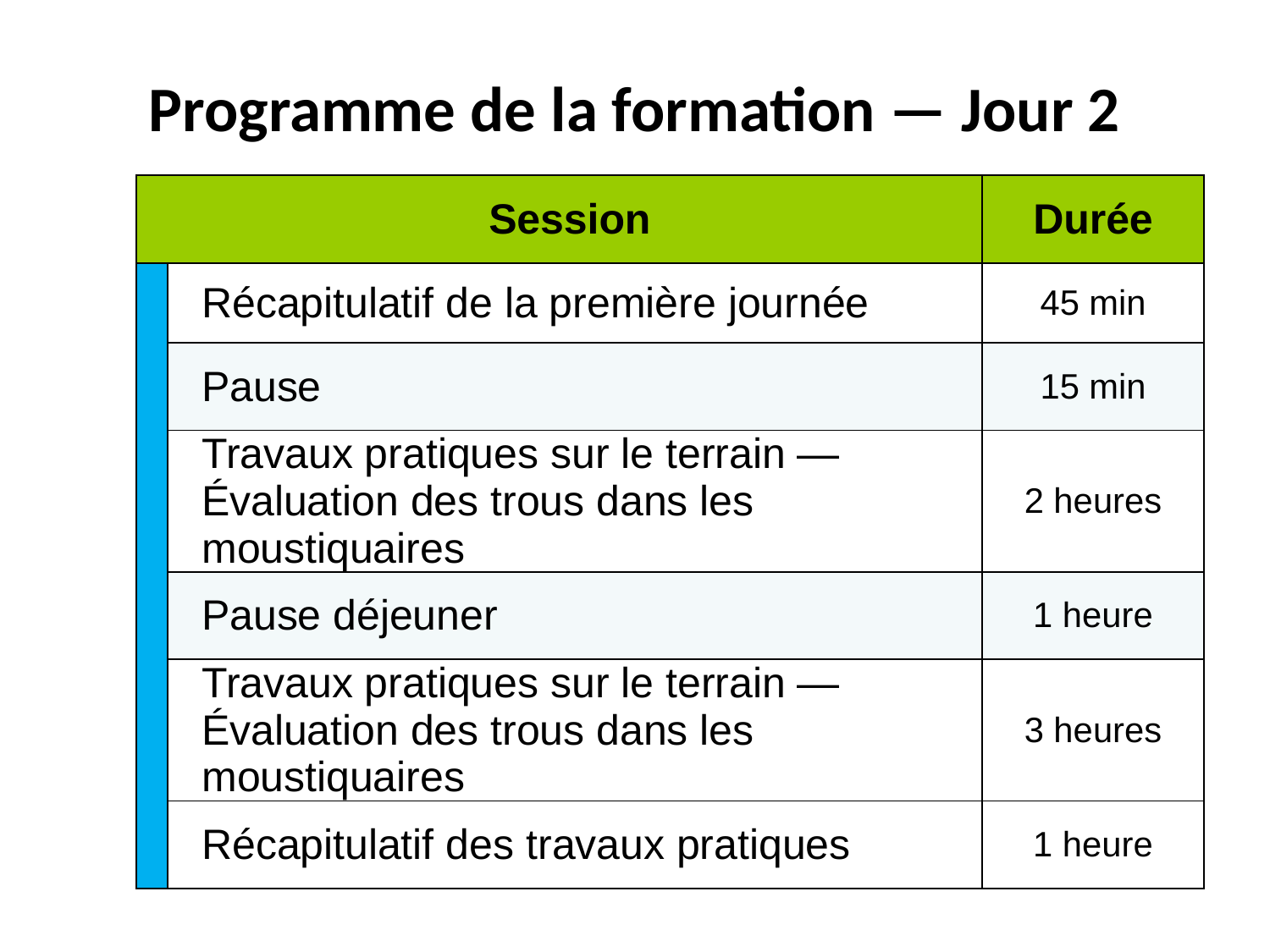

# Programme de la formation — Jour 2
| Session |  | Durée |
| --- | --- | --- |
|  | Récapitulatif de la première journée | 45 min |
|  | Pause | 15 min |
|  | Travaux pratiques sur le terrain — Évaluation des trous dans les moustiquaires | 2 heures |
|  | Pause déjeuner | 1 heure |
|  | Travaux pratiques sur le terrain — Évaluation des trous dans les moustiquaires | 3 heures |
|  | Récapitulatif des travaux pratiques | 1 heure |